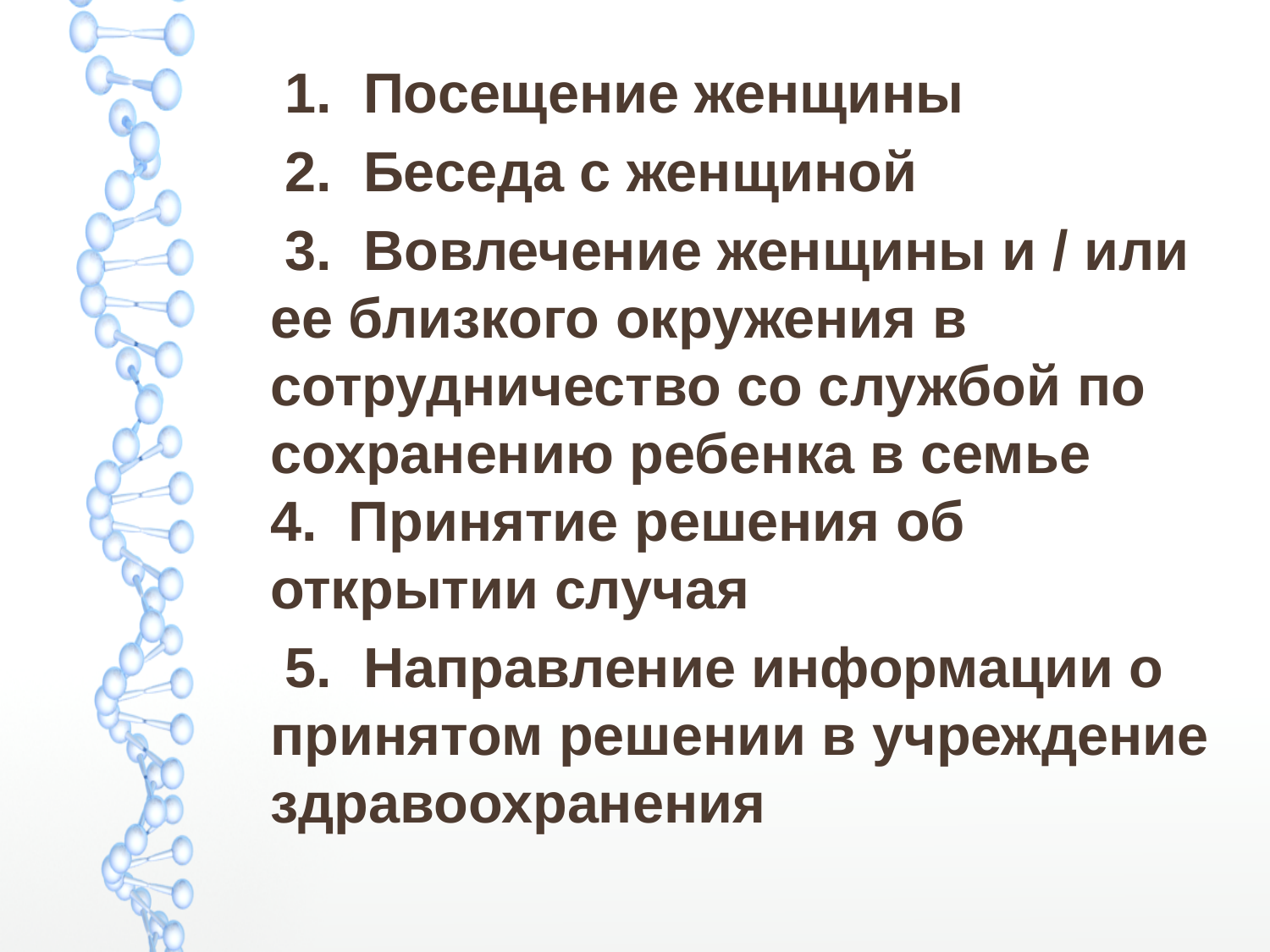

1.  Посещение женщины
    2.  Беседа с женщиной
    3.  Вовлечение женщины и / или ее близкого окружения в сотрудничество со службой по сохранению ребенка в семье       4.  Принятие решения об открытии случая
    5.  Направление информации о принятом решении в учреждение здравоохранения